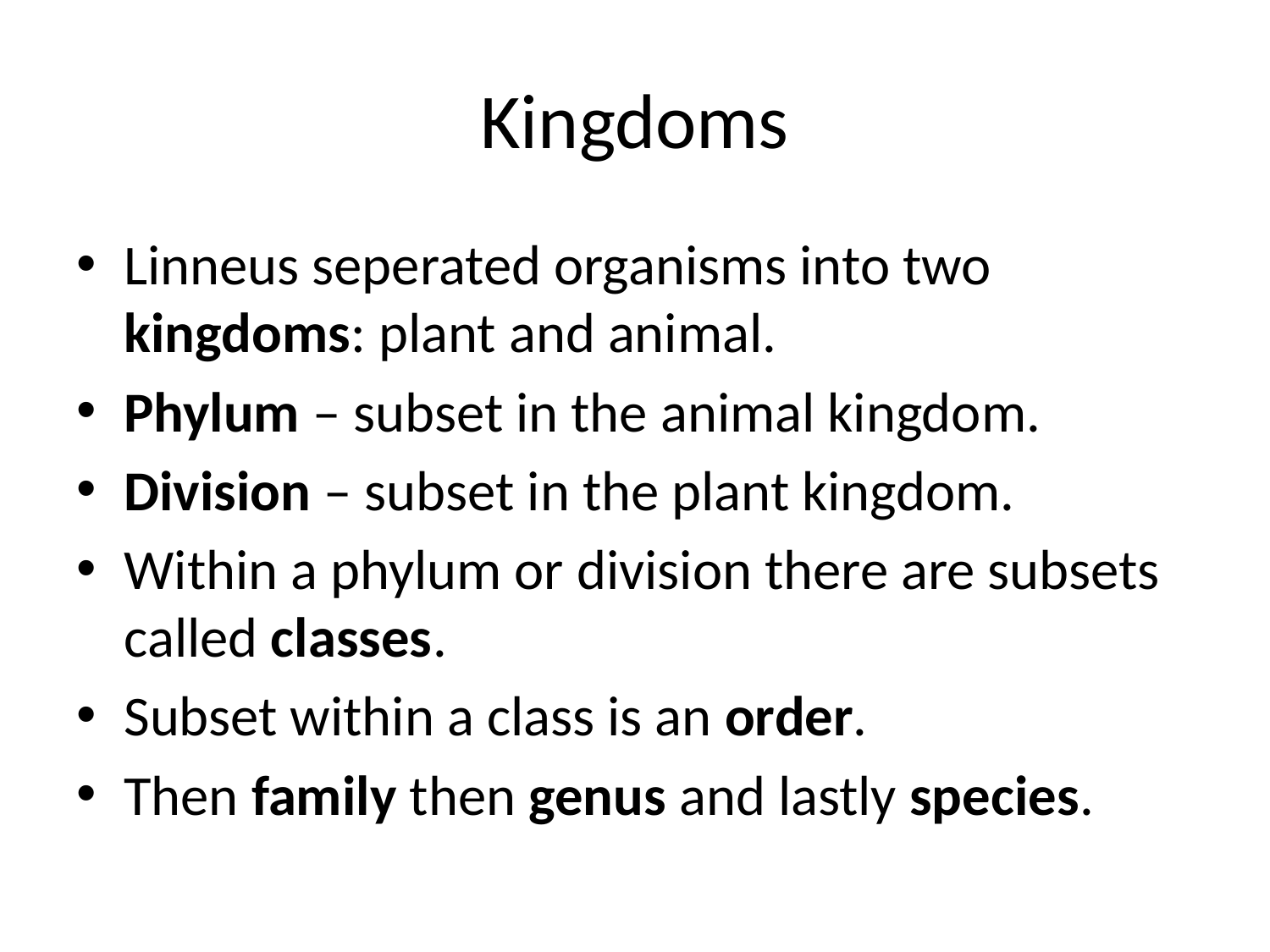

# Kingdoms
Linneus seperated organisms into two kingdoms: plant and animal.
Phylum – subset in the animal kingdom.
Division – subset in the plant kingdom.
Within a phylum or division there are subsets called classes.
Subset within a class is an order.
Then family then genus and lastly species.